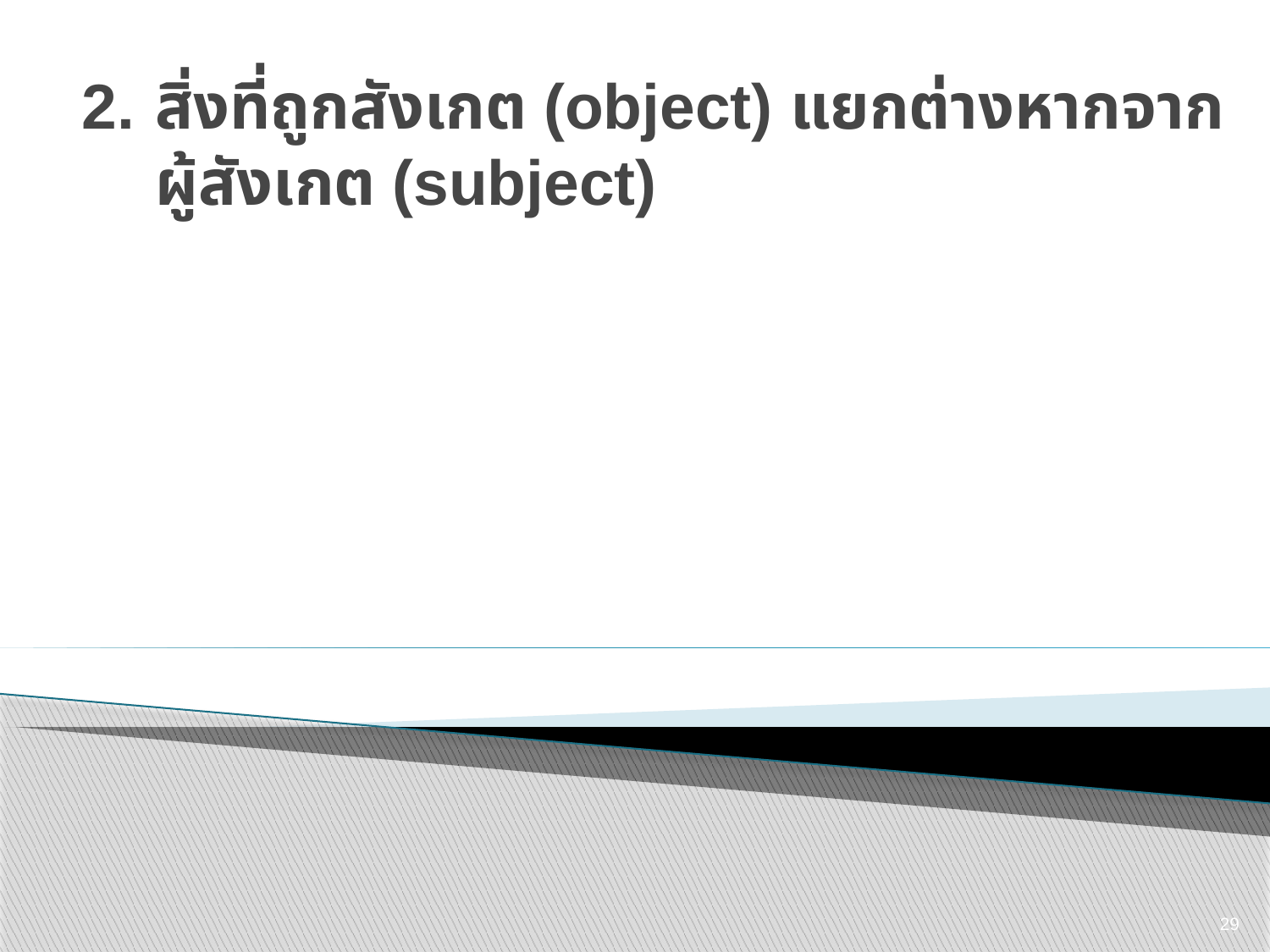

2.	สิ่งที่ถูกสังเกต (object) แยกต่างหากจากผู้สังเกต (subject)
29